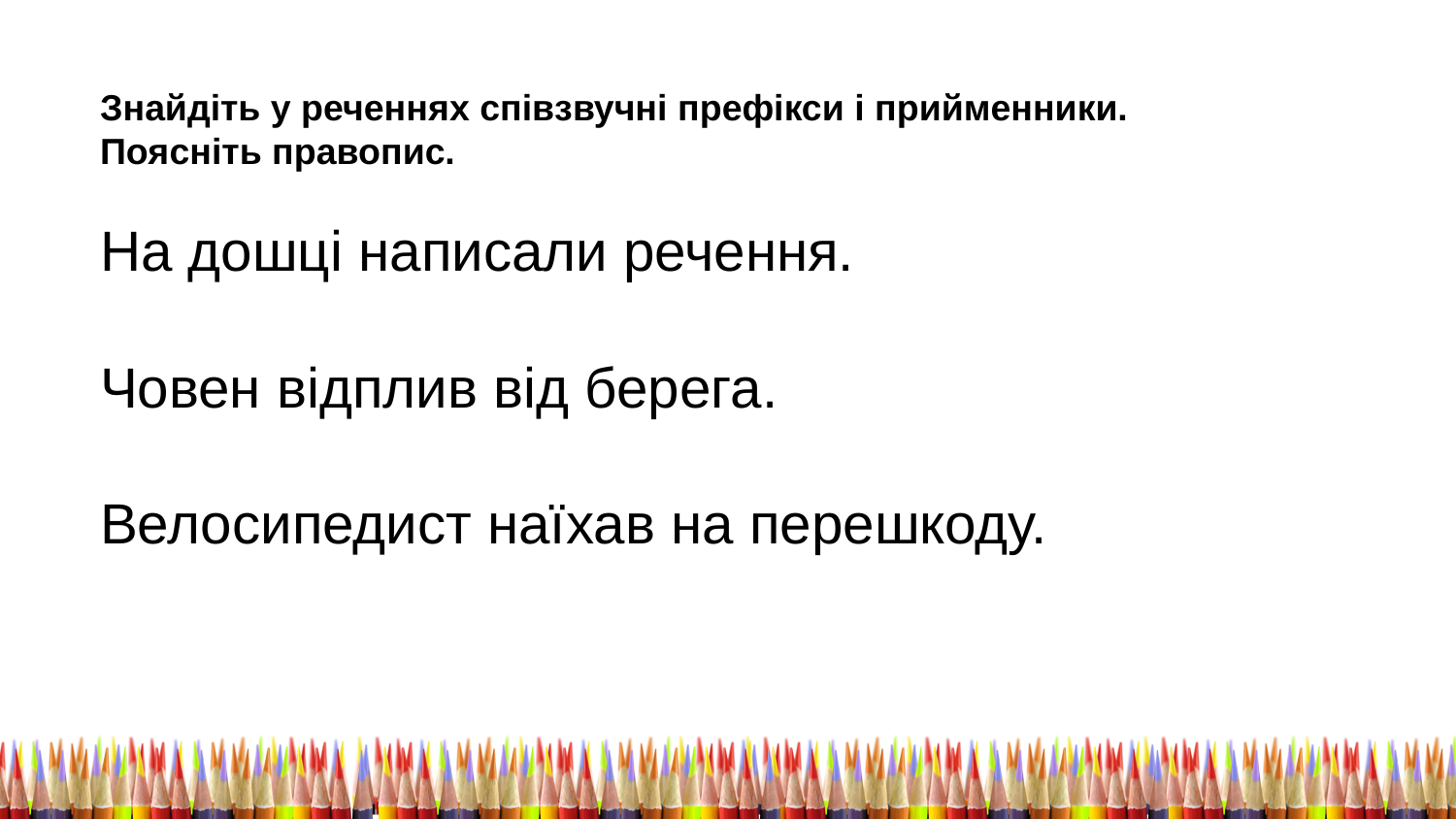

Знайдіть у реченнях співзвучні префікси і прийменники.
Поясніть правопис.

На дошці написали речення.

Човен відплив від берега.

Велосипедист наїхав на перешкоду.